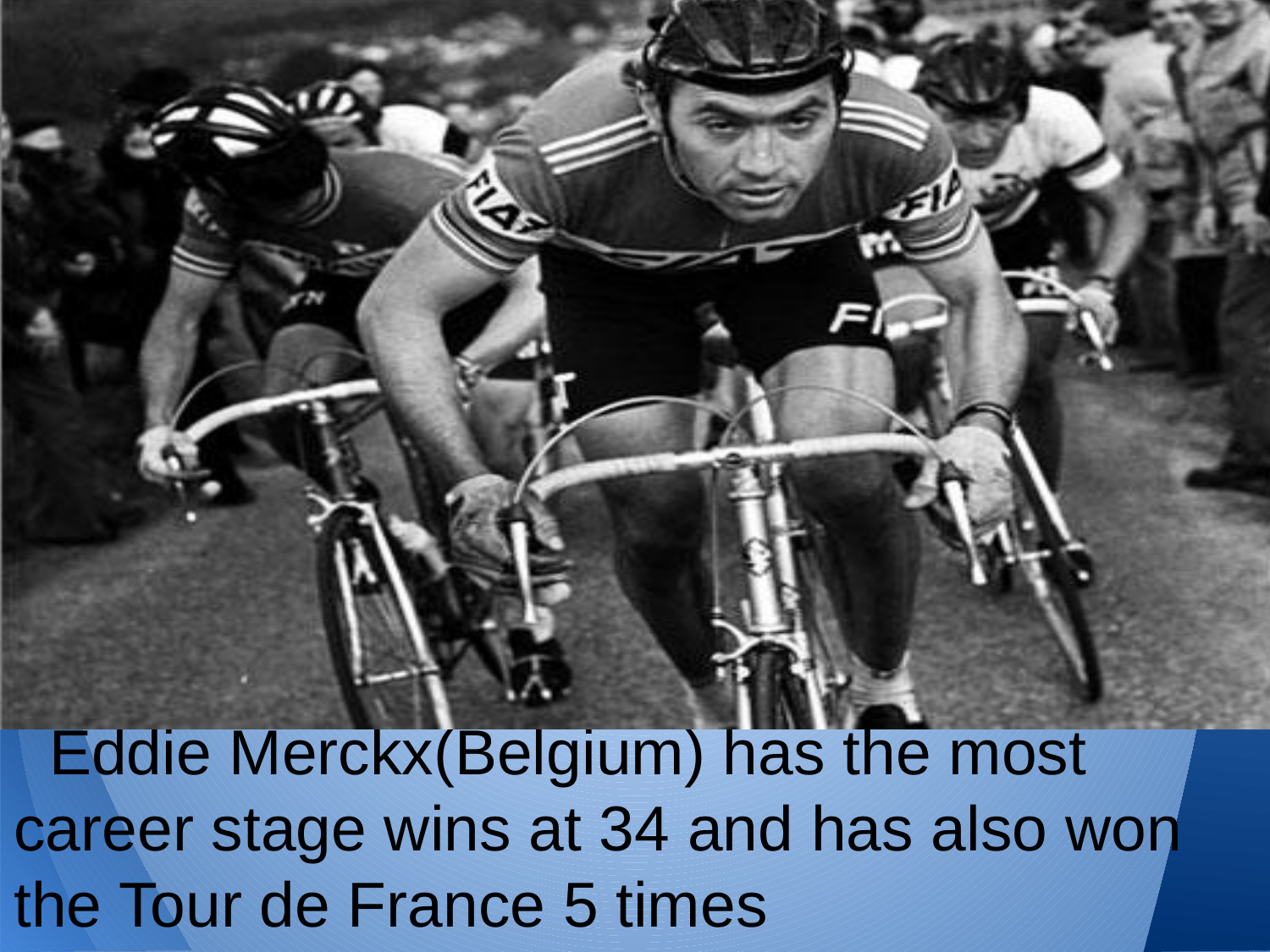

# Eddie Merckx(Belgium) has the most career stage wins at 34 and has also won the Tour de France 5 times